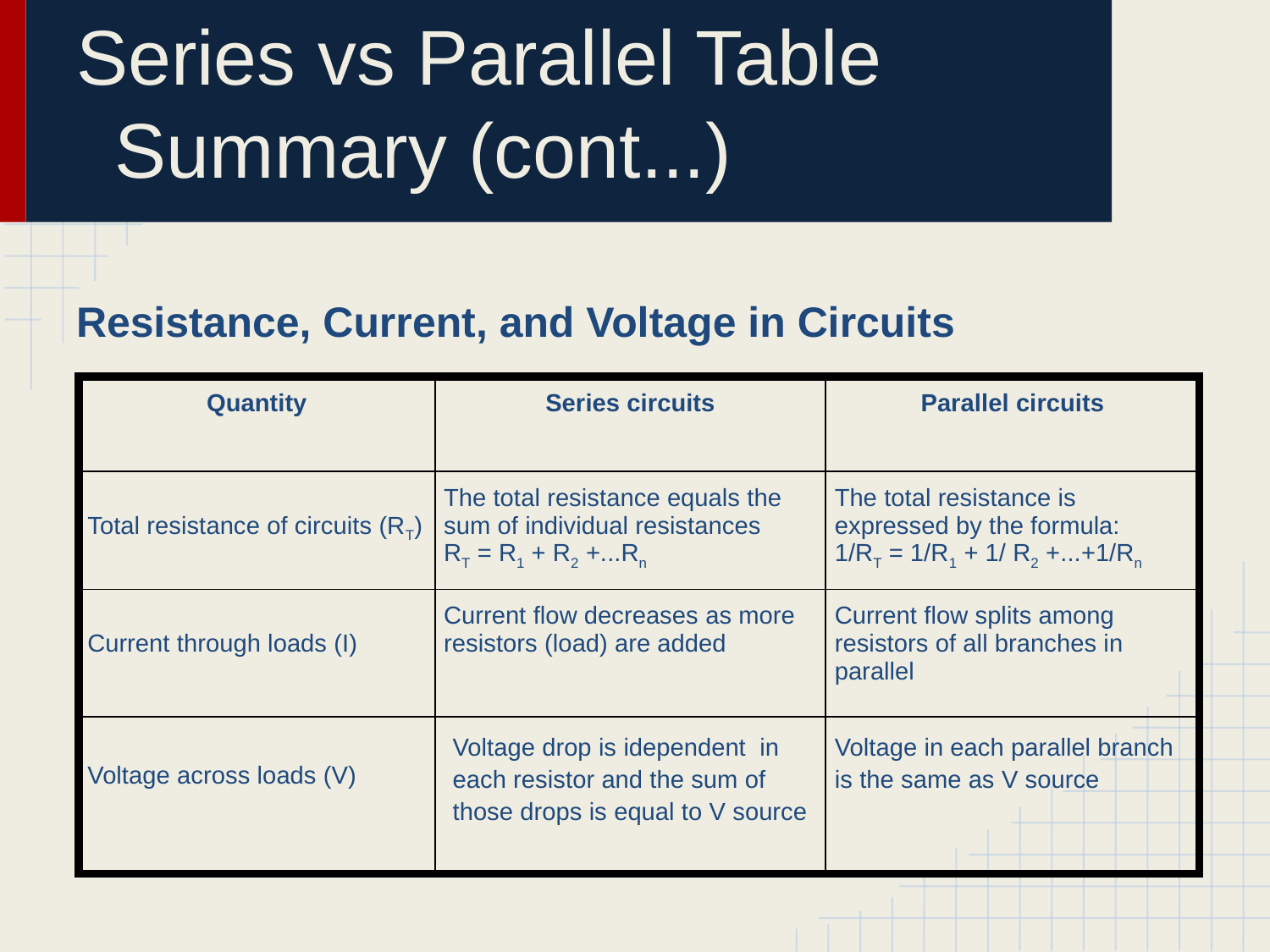

# Series vs Parallel Table
Summary (cont...)

Resistance, Current, and Voltage in Circuits

| Quantity | Series circuits | Parallel circuits |
| --- | --- | --- |
| Total resistance of circuits (RT) | The total resistance equals the sum of individual resistances RT = R1 + R2 +...Rn | The total resistance is expressed by the formula: 1/RT = 1/R1 + 1/ R2 +...+1/Rn |
| Current through loads (I) | Current flow decreases as more resistors (load) are added | Current flow splits among resistors of all branches in parallel |
| Voltage across loads (V) | Voltage drop is idependent in each resistor and the sum of those drops is equal to V source | Voltage in each parallel branch is the same as V source |